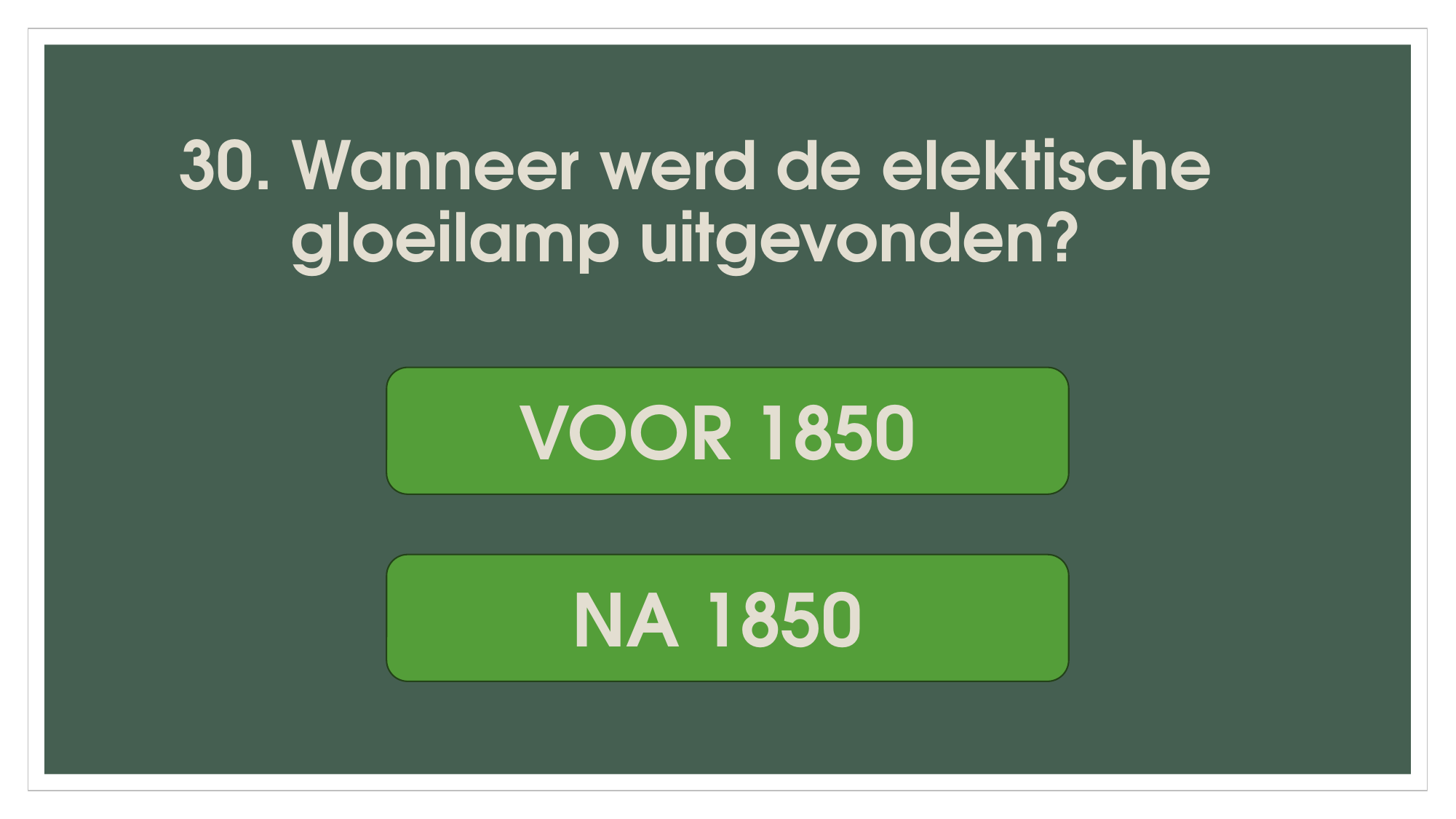

30. Wanneer werd de elektische gloeilamp uitgevonden?
VOOR 1850
NA 1850